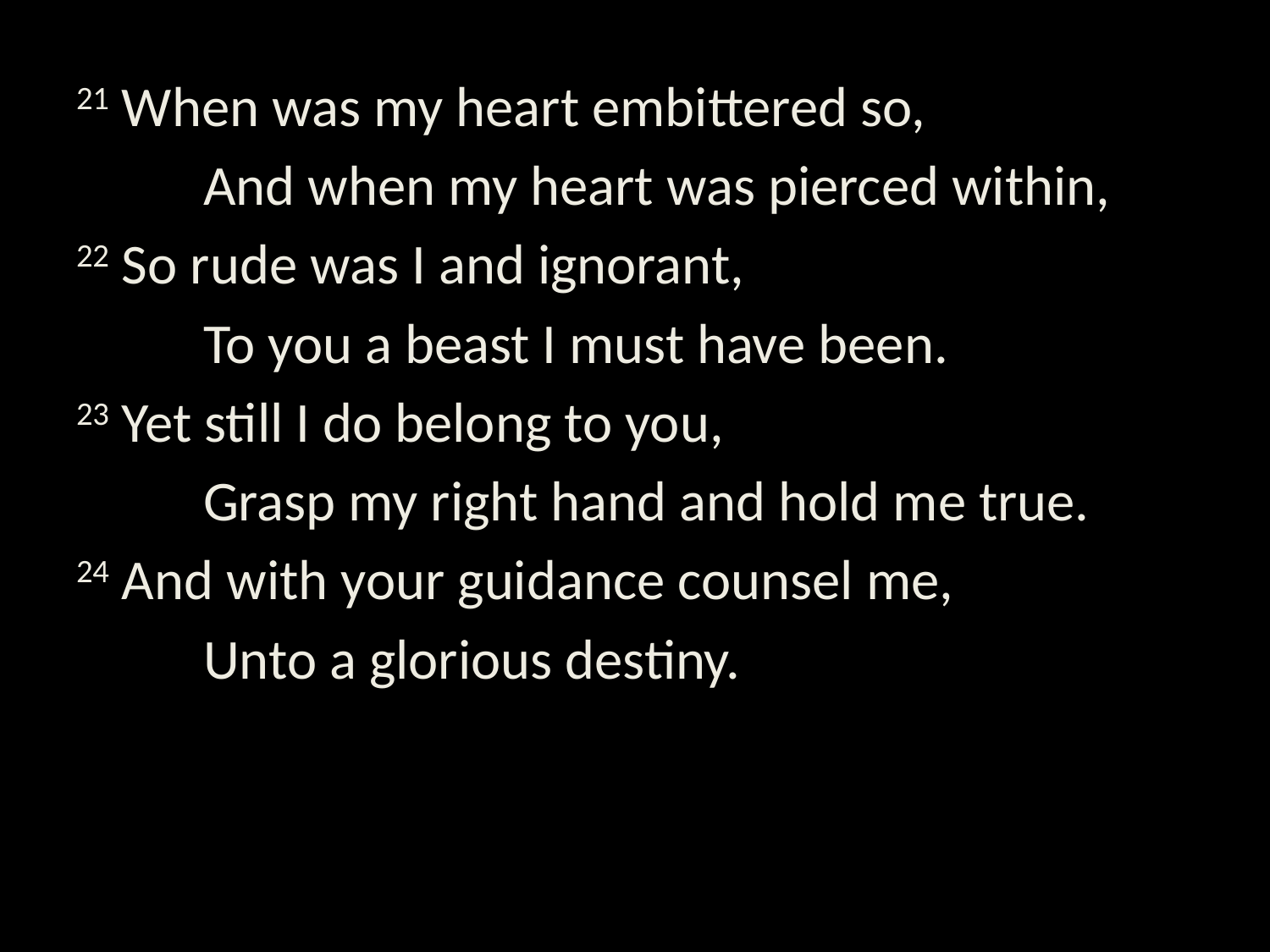

21 When was my heart embittered so,
	And when my heart was pierced within,
22 So rude was I and ignorant,
	To you a beast I must have been.
23 Yet still I do belong to you,
	Grasp my right hand and hold me true.
24 And with your guidance counsel me,
	Unto a glorious destiny.